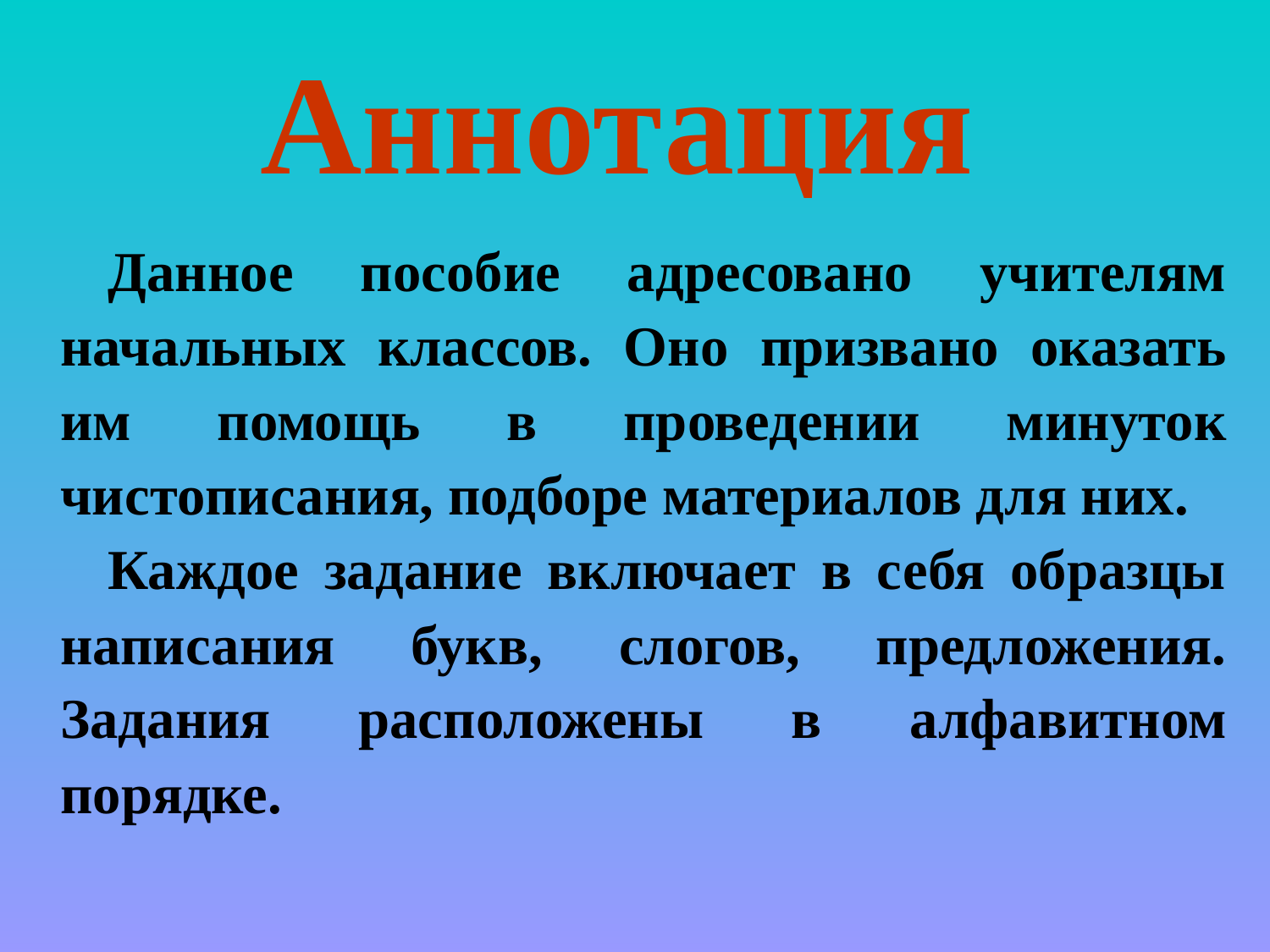

# Аннотация
Данное пособие адресовано учителям начальных классов. Оно призвано оказать им помощь в проведении минуток чистописания, подборе материалов для них.
Каждое задание включает в себя образцы написания букв, слогов, предложения. Задания расположены в алфавитном порядке.